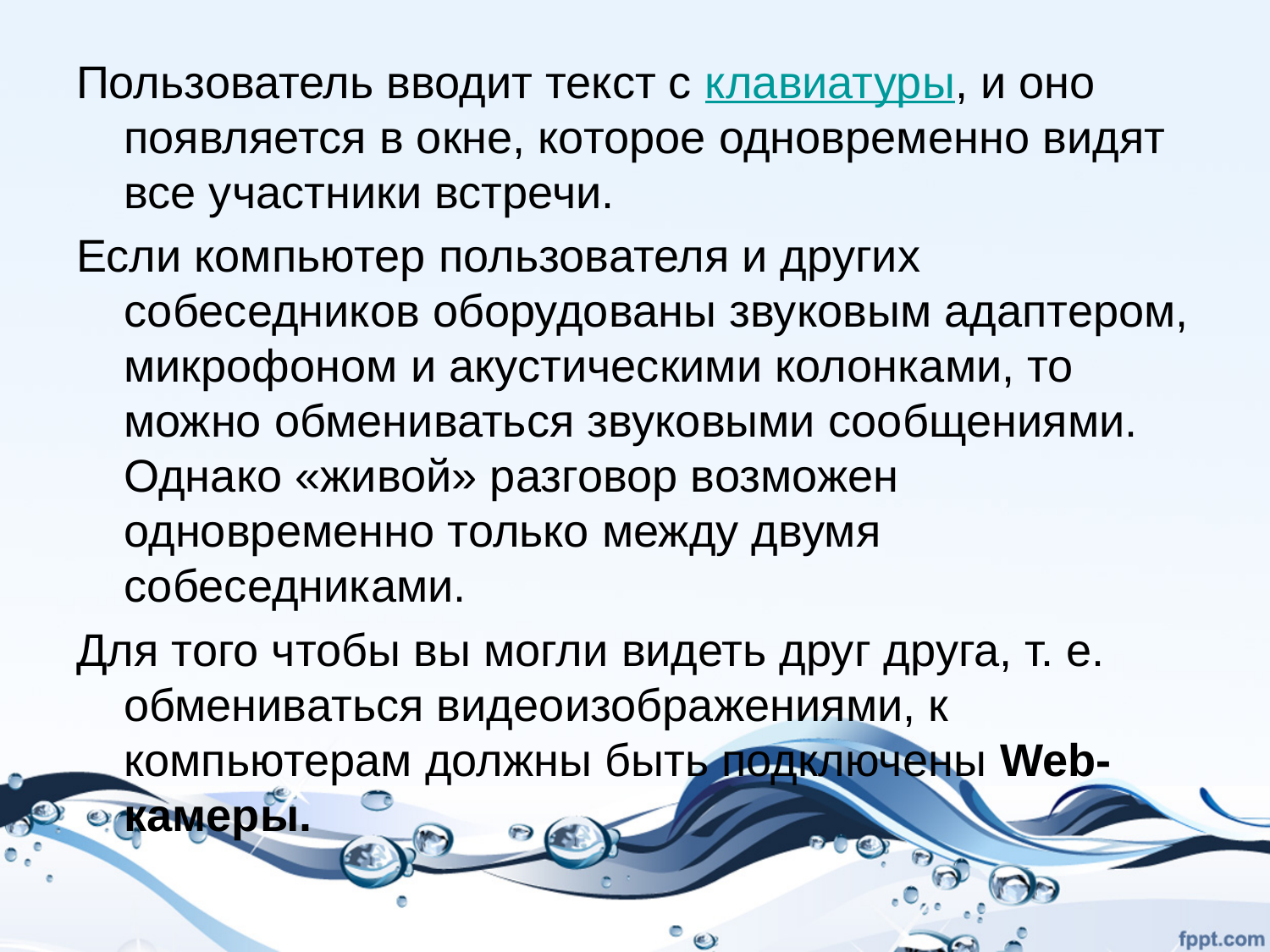

Пользователь вводит текст с клавиатуры, и оно появляется в окне, которое одновременно видят все участники встречи.
Если компьютер пользователя и других собеседников оборудованы звуковым адаптером, микрофоном и акустическими колонками, то можно обмениваться звуковыми сообщениями. Однако «живой» разговор возможен одновременно только между двумя собеседниками.
Для того чтобы вы могли видеть друг друга, т. е. обмениваться видеоизображениями, к компьютерам должны быть подключены Web-камеры.